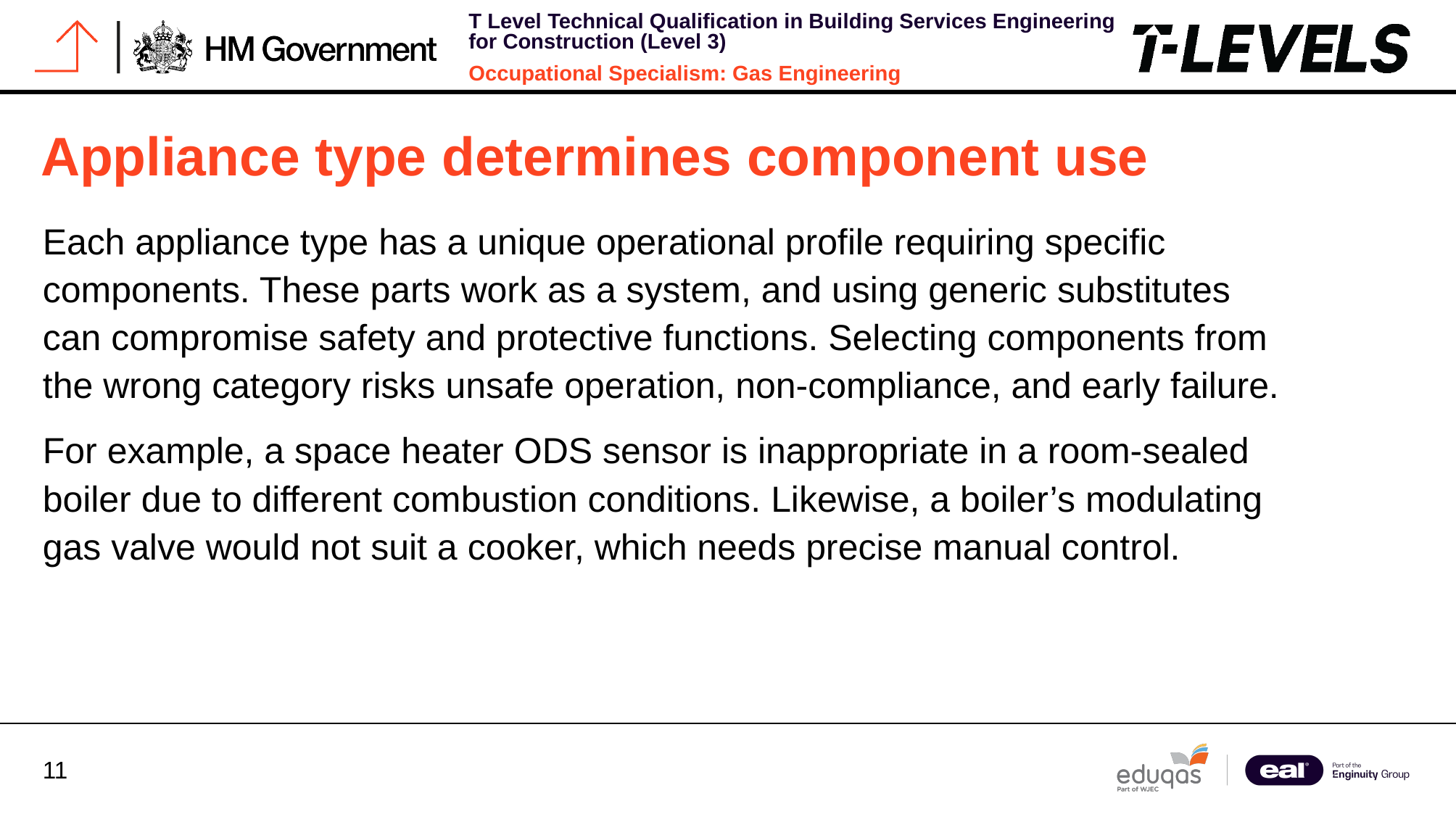

# Appliance type determines component use
Each appliance type has a unique operational profile requiring specific components. These parts work as a system, and using generic substitutes can compromise safety and protective functions. Selecting components from the wrong category risks unsafe operation, non-compliance, and early failure.
For example, a space heater ODS sensor is inappropriate in a room-sealed boiler due to different combustion conditions. Likewise, a boiler’s modulating gas valve would not suit a cooker, which needs precise manual control.